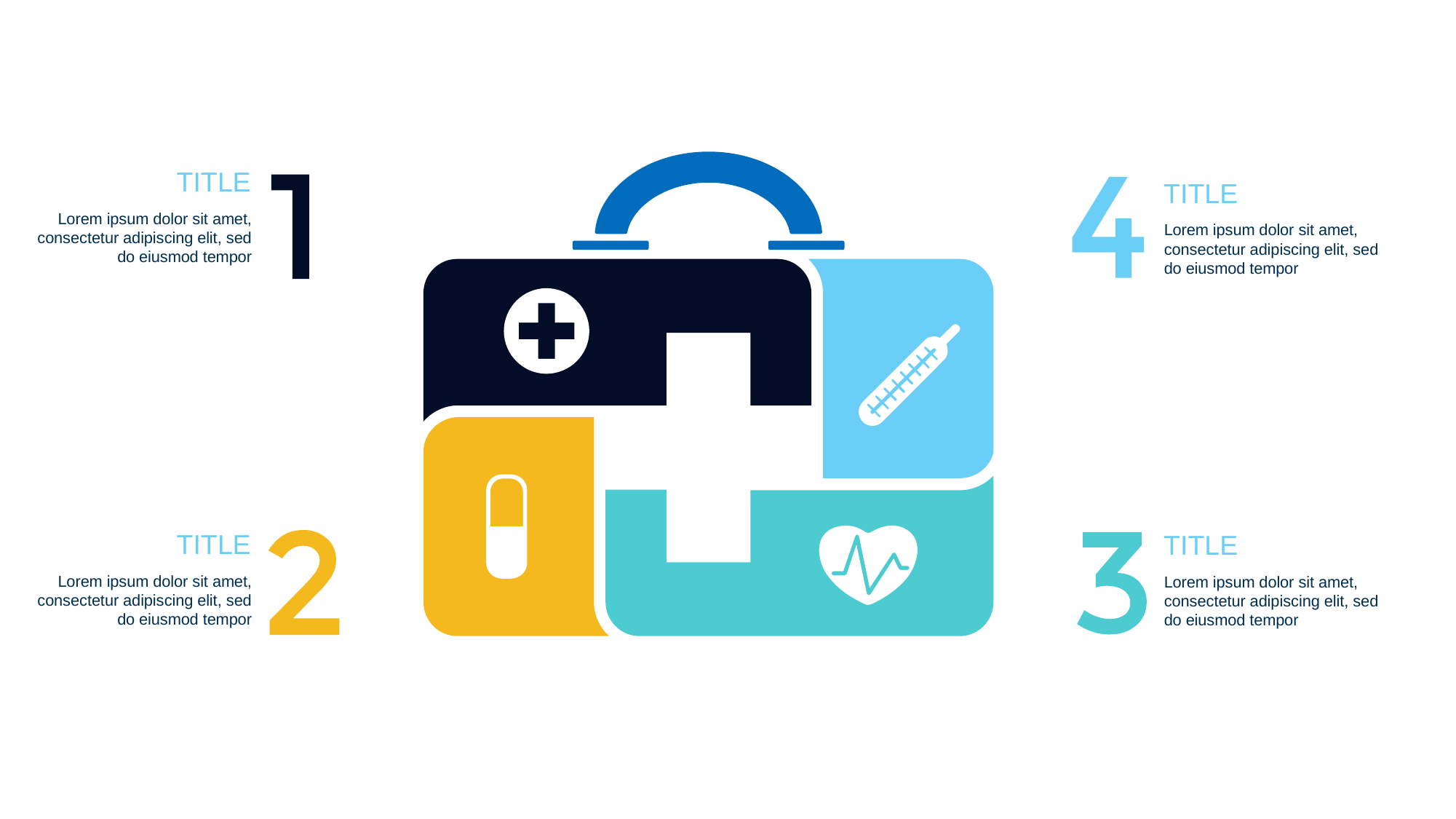

TITLE
TITLE
Lorem ipsum dolor sit amet, consectetur adipiscing elit, sed do eiusmod tempor
Lorem ipsum dolor sit amet, consectetur adipiscing elit, sed do eiusmod tempor
TITLE
TITLE
Lorem ipsum dolor sit amet, consectetur adipiscing elit, sed do eiusmod tempor
Lorem ipsum dolor sit amet, consectetur adipiscing elit, sed do eiusmod tempor